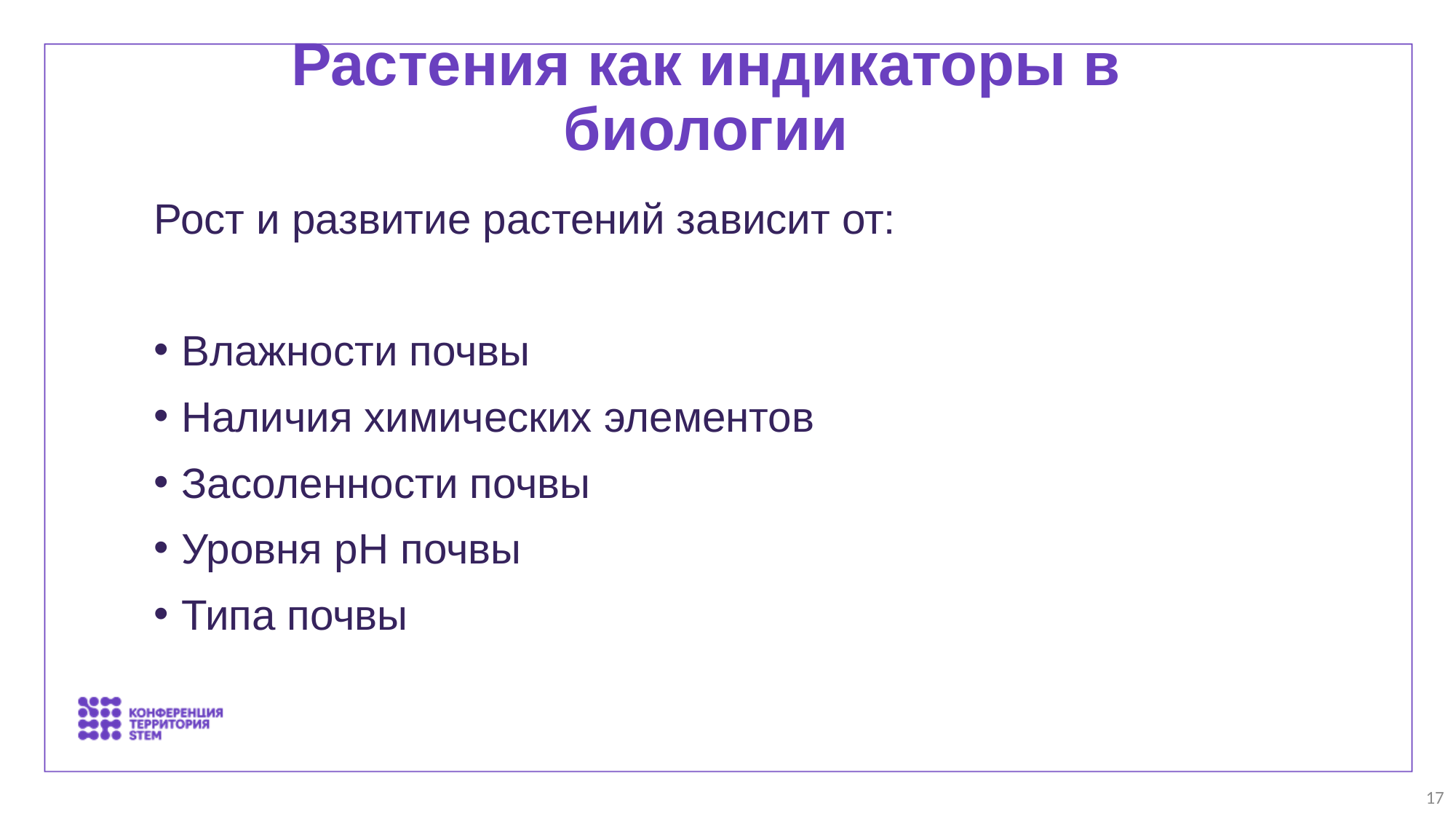

#
Растения как индикаторы в биологии
Рост и развитие растений зависит от:

Влажности почвы
Наличия химических элементов
Засоленности почвы
Уровня pH почвы
Типа почвы
17